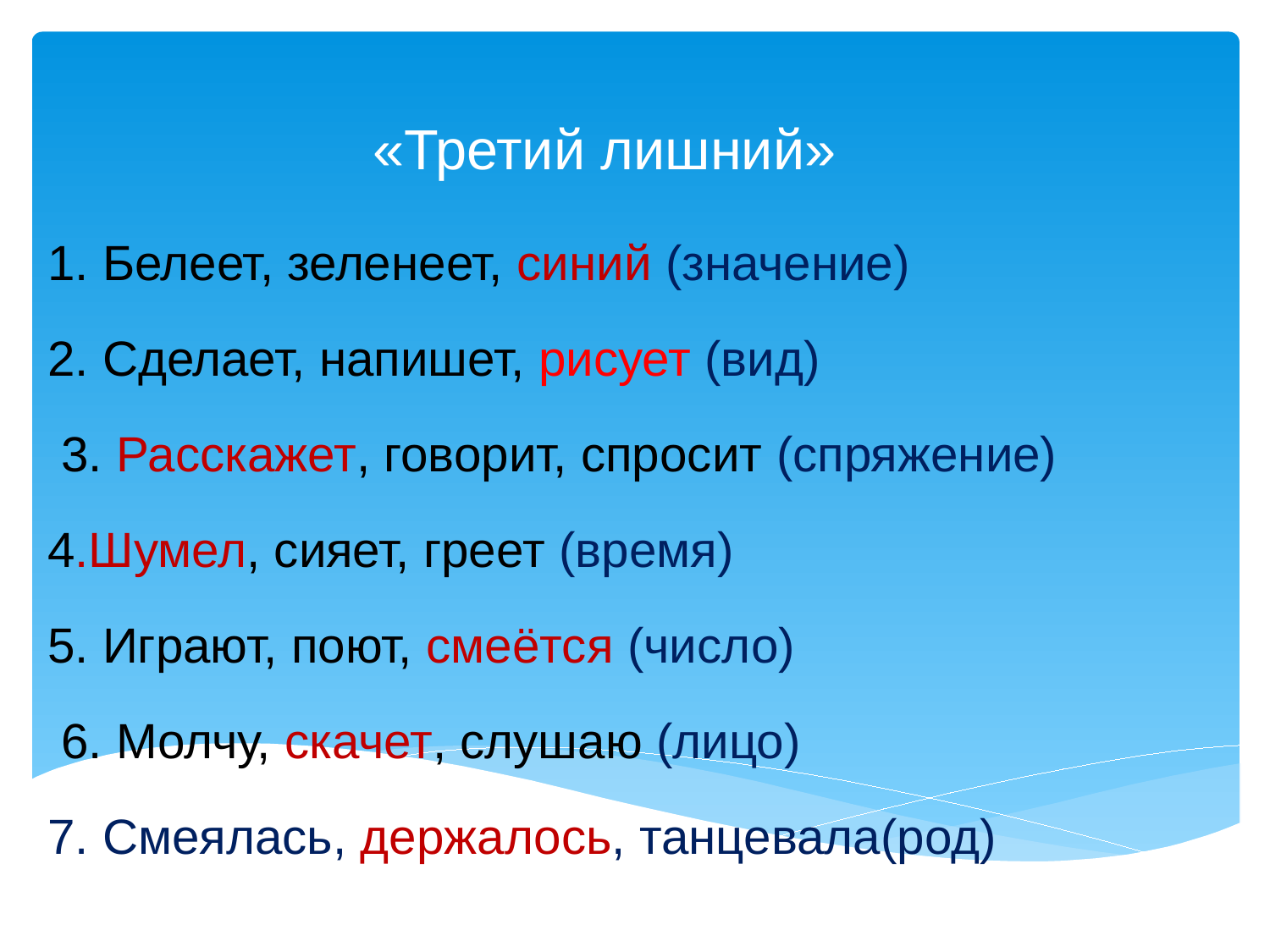

# «Третий лишний»
1. Белеет, зеленеет, синий (значение)
2. Сделает, напишет, рисует (вид)
 3. Расскажет, говорит, спросит (спряжение)
4.Шумел, сияет, греет (время)
5. Играют, поют, смеётся (число)
 6. Молчу, скачет, слушаю (лицо)
7. Смеялась, держалось, танцевала(род)